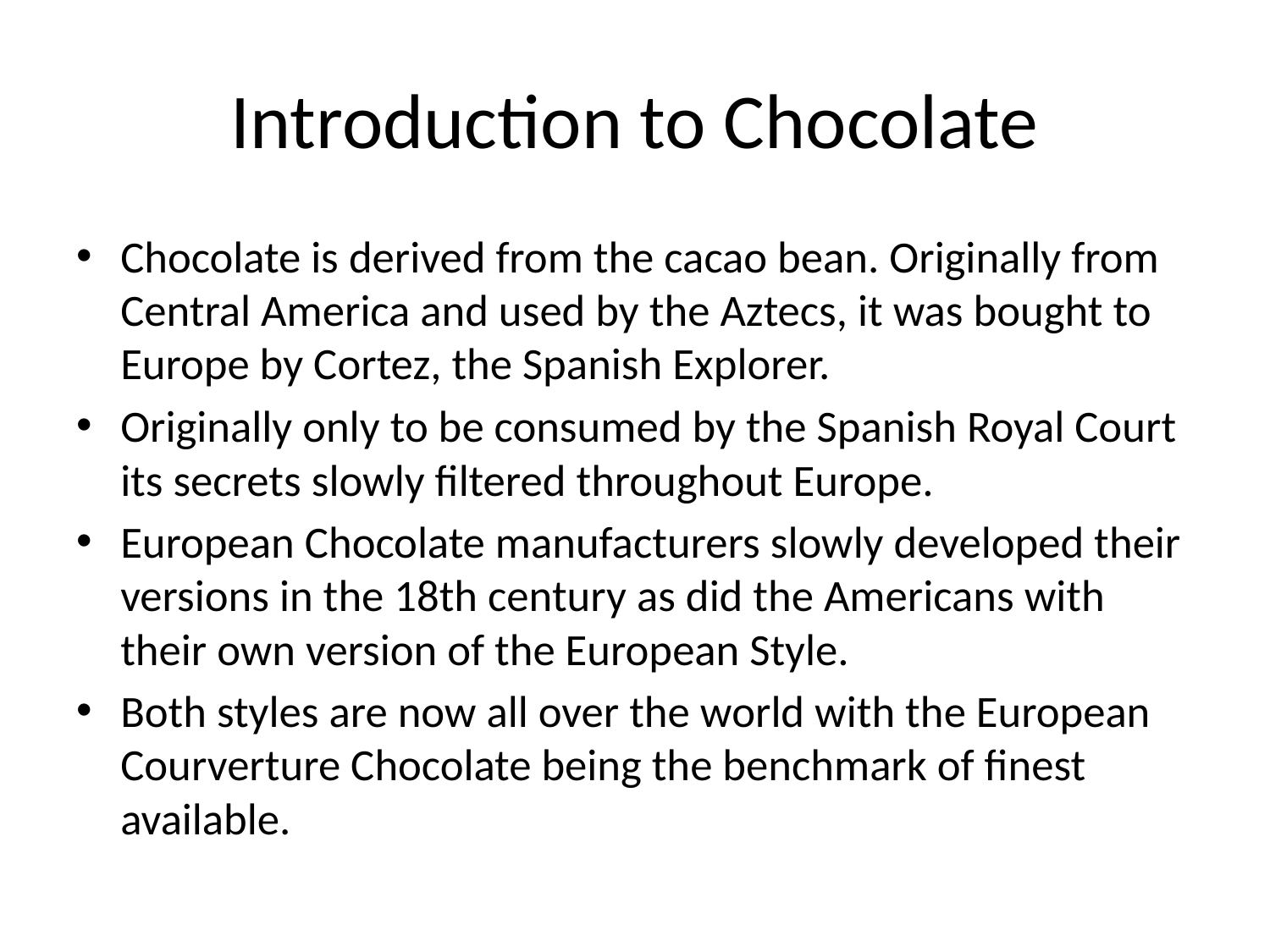

# Introduction to Chocolate
Chocolate is derived from the cacao bean. Originally from Central America and used by the Aztecs, it was bought to Europe by Cortez, the Spanish Explorer.
Originally only to be consumed by the Spanish Royal Court its secrets slowly filtered throughout Europe.
European Chocolate manufacturers slowly developed their versions in the 18th century as did the Americans with their own version of the European Style.
Both styles are now all over the world with the European Courverture Chocolate being the benchmark of finest available.